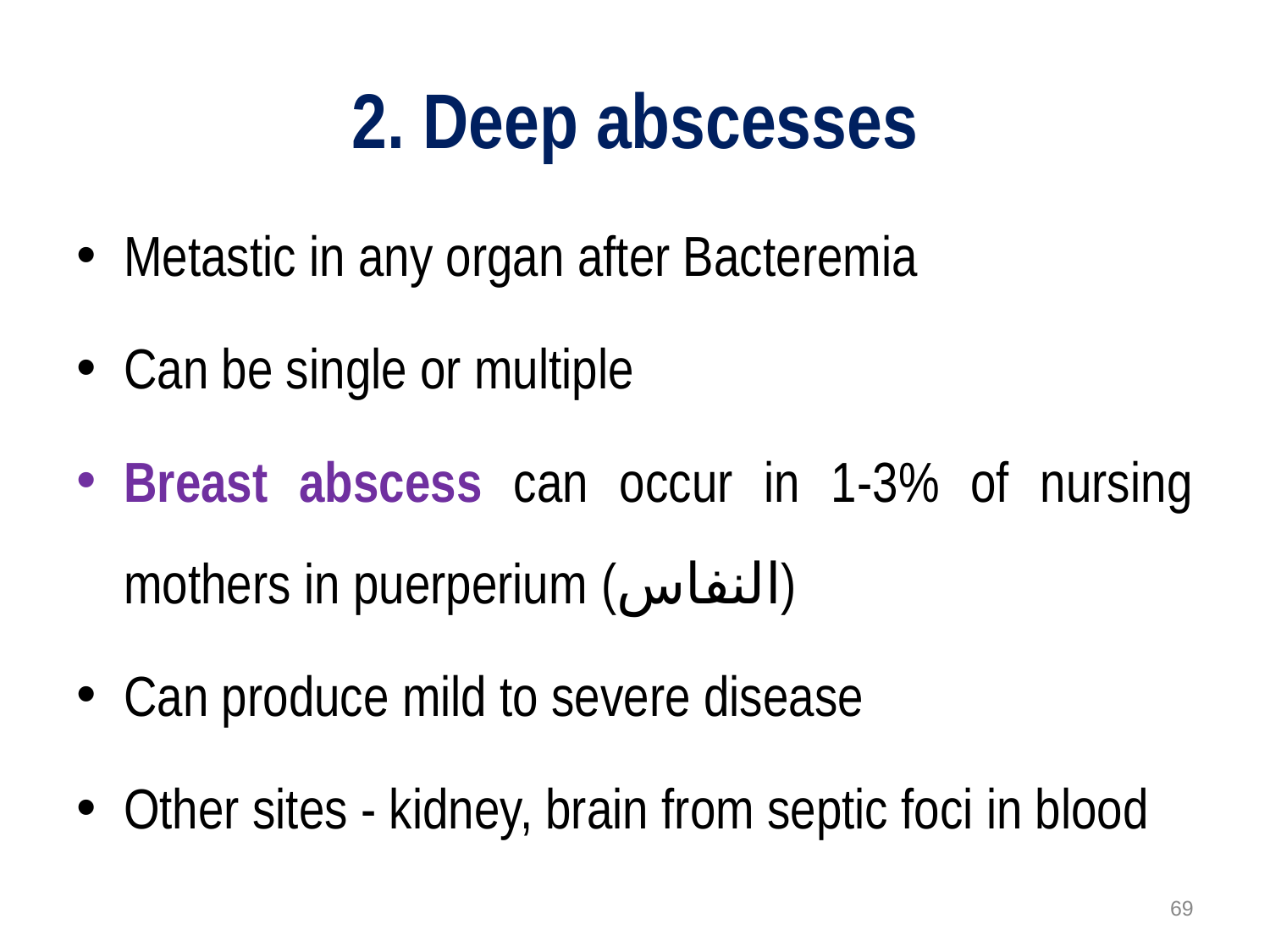

# 2. Deep abscesses
Metastic in any organ after Bacteremia
Can be single or multiple
Breast abscess can occur in 1-3% of nursing mothers in puerperium (النفاس)
Can produce mild to severe disease
Other sites - kidney, brain from septic foci in blood

69